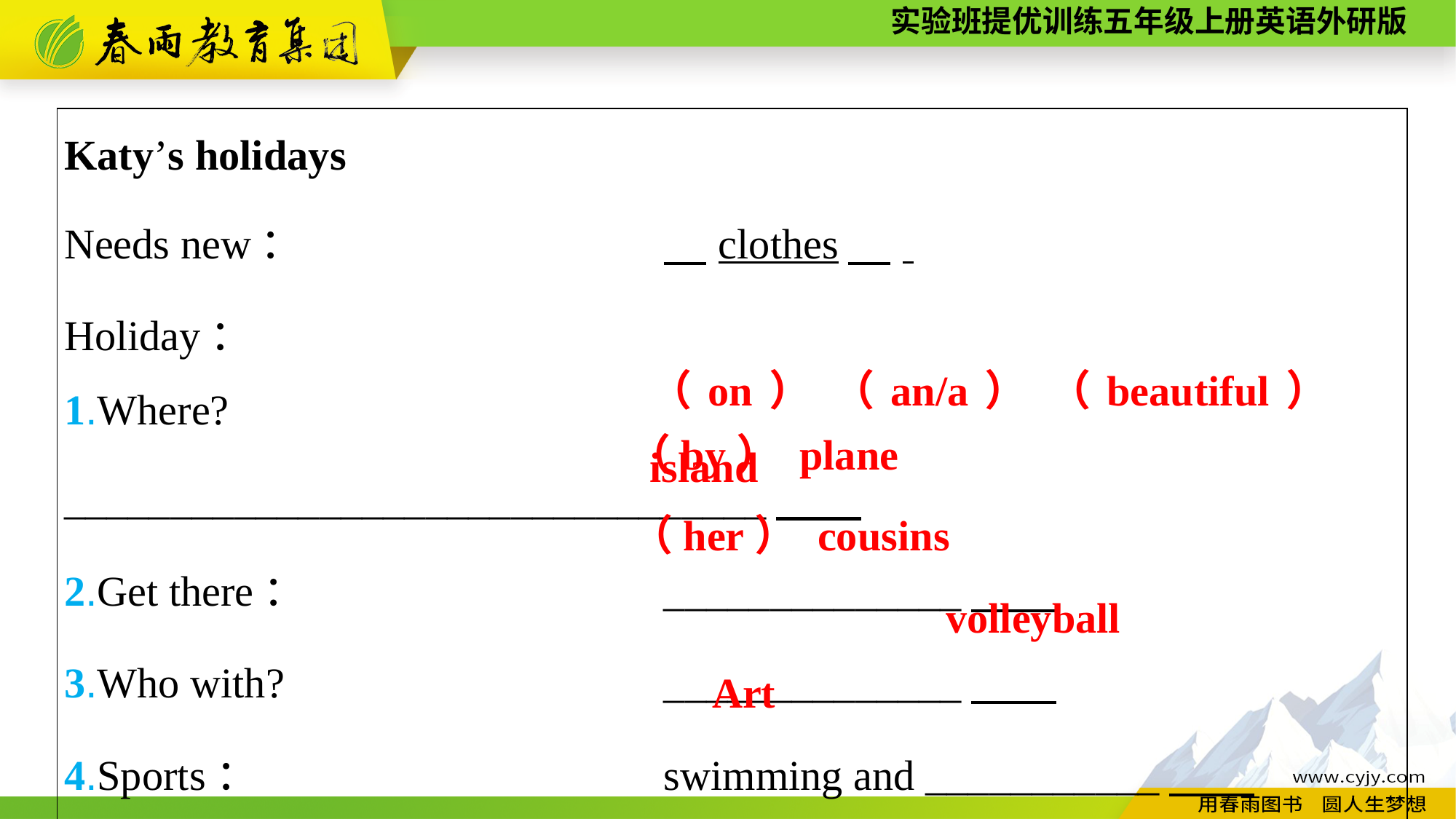

| Katy’s holidays Needs new：　　 　clothes　. Holiday： 1.Where? \_\_\_\_\_\_\_\_\_\_\_\_\_\_\_\_\_\_\_\_\_\_\_\_\_\_\_\_\_\_\_\_\_　　 2.Get there： \_\_\_\_\_\_\_\_\_\_\_\_\_\_　　 3.Who with? \_\_\_\_\_\_\_\_\_\_\_\_\_\_　　 4.Sports： swimming and \_\_\_\_\_\_\_\_\_\_\_　　 5.Homework： \_\_\_\_\_\_\_\_\_ |
| --- |
（on） （an/a） （beautiful） island
（by） plane
（her） cousins
volleyball
Art